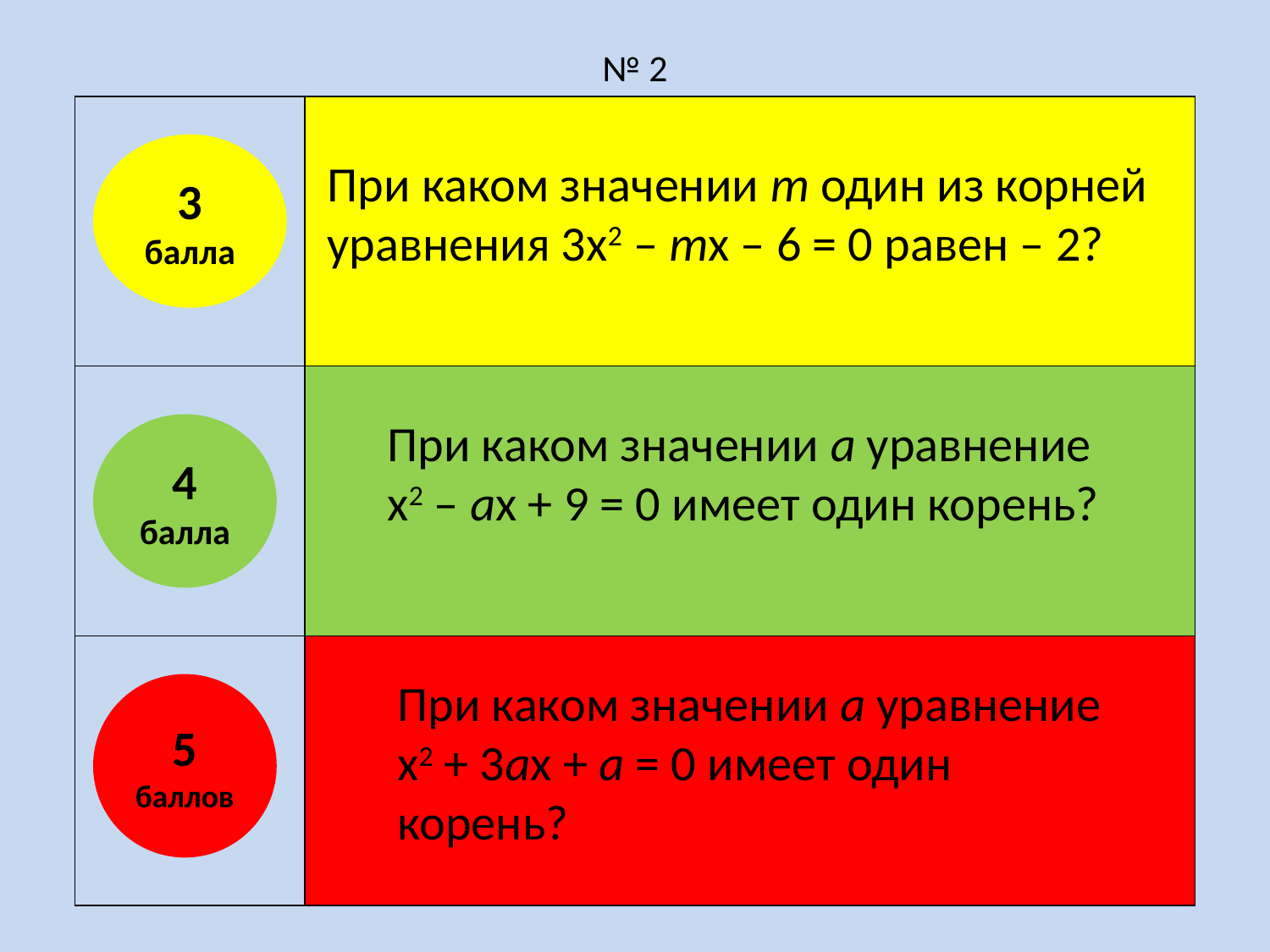

# № 2
|  |  |
| --- | --- |
|  |  |
|  |  |
3 балла
При каком значении m один из корней уравнения 3х2 – mx – 6 = 0 равен – 2?
При каком значении а уравнение х2 – аx + 9 = 0 имеет один корень?
4 балла
При каком значении а уравнение х2 + 3аx + а = 0 имеет один корень?
5 баллов